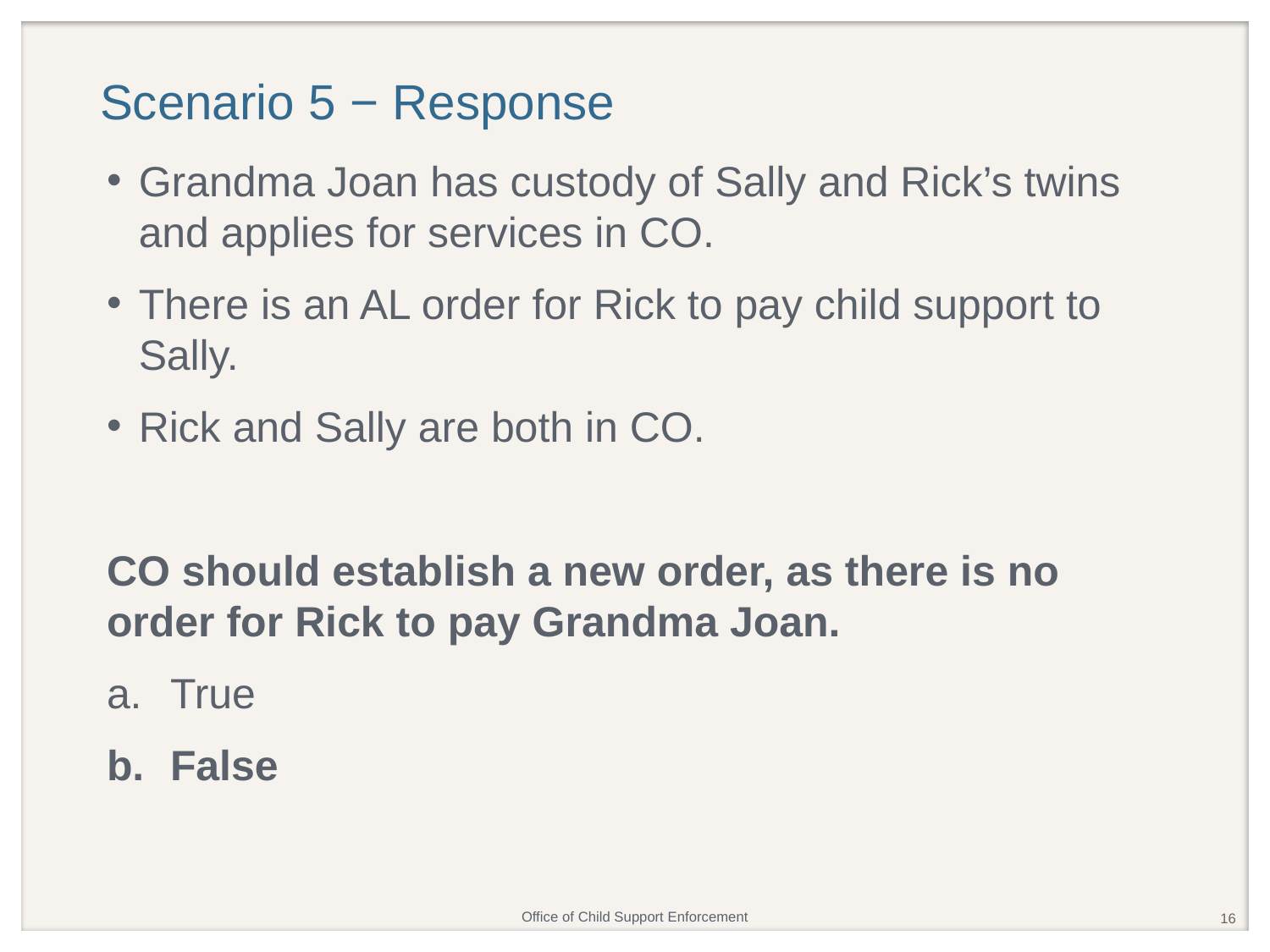

# Scenario 5 − Response
Grandma Joan has custody of Sally and Rick’s twins and applies for services in CO.
There is an AL order for Rick to pay child support to Sally.
Rick and Sally are both in CO.

CO should establish a new order, as there is no order for Rick to pay Grandma Joan.
True
False

16